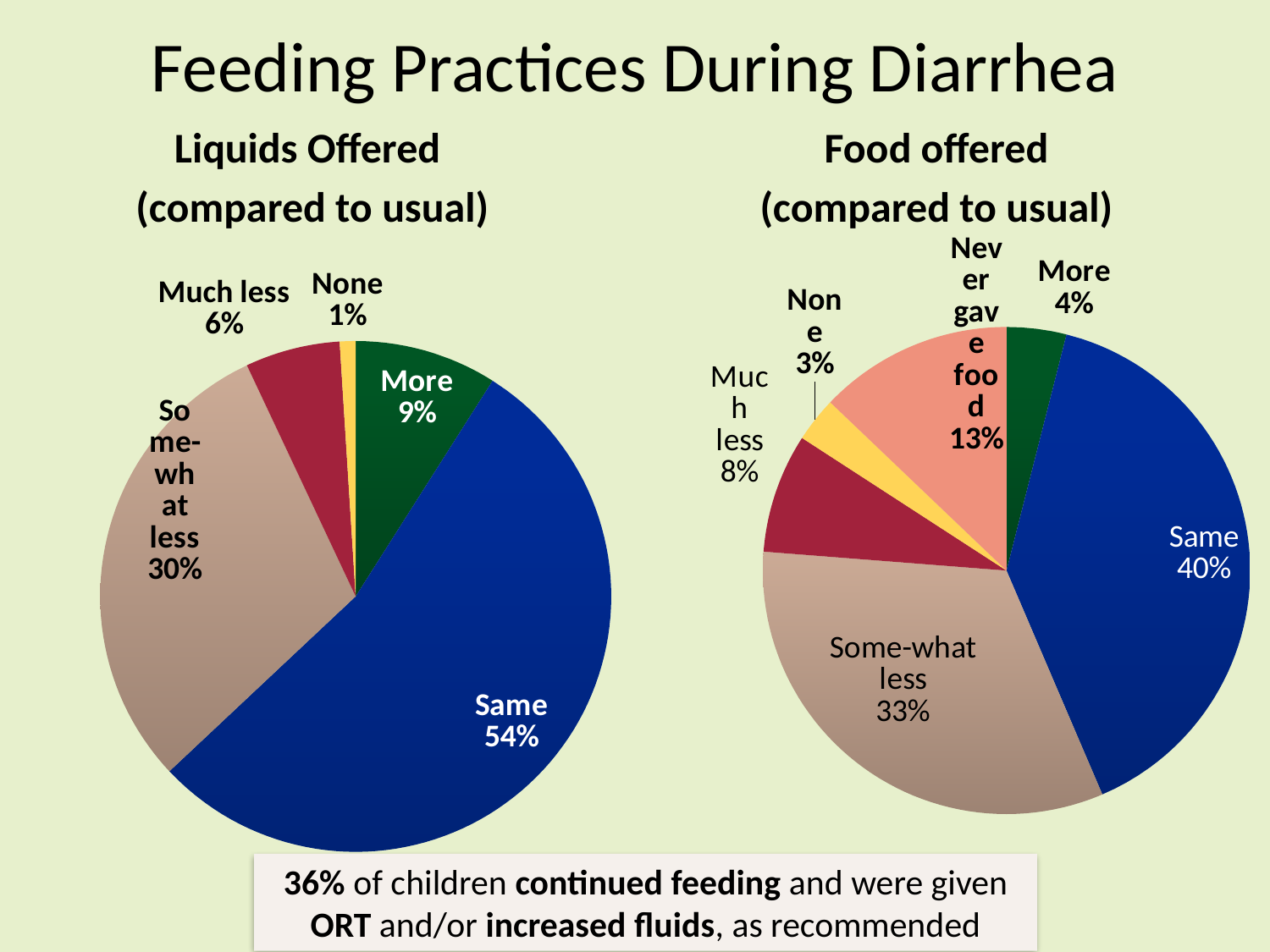

# Feeding Practices During Diarrhea
Liquids Offered
(compared to usual)
Food offered
(compared to usual)

### Chart

| Category | Series 1 |
|---|---|
| More | 9.0 |
| Same | 54.0 |
| Some-what less | 30.0 |
| Much less | 6.0 |
| None | 1.0 |

### Chart

| Category | Sales |
|---|---|
| More | 4.0 |
| Same as usual | 40.0 |
| Some-what less | 33.0 |
| Much less | 8.0 |
| None | 3.0 |
| Never gave food | 13.0 |
36% of children continued feeding and were given ORT and/or increased fluids, as recommended